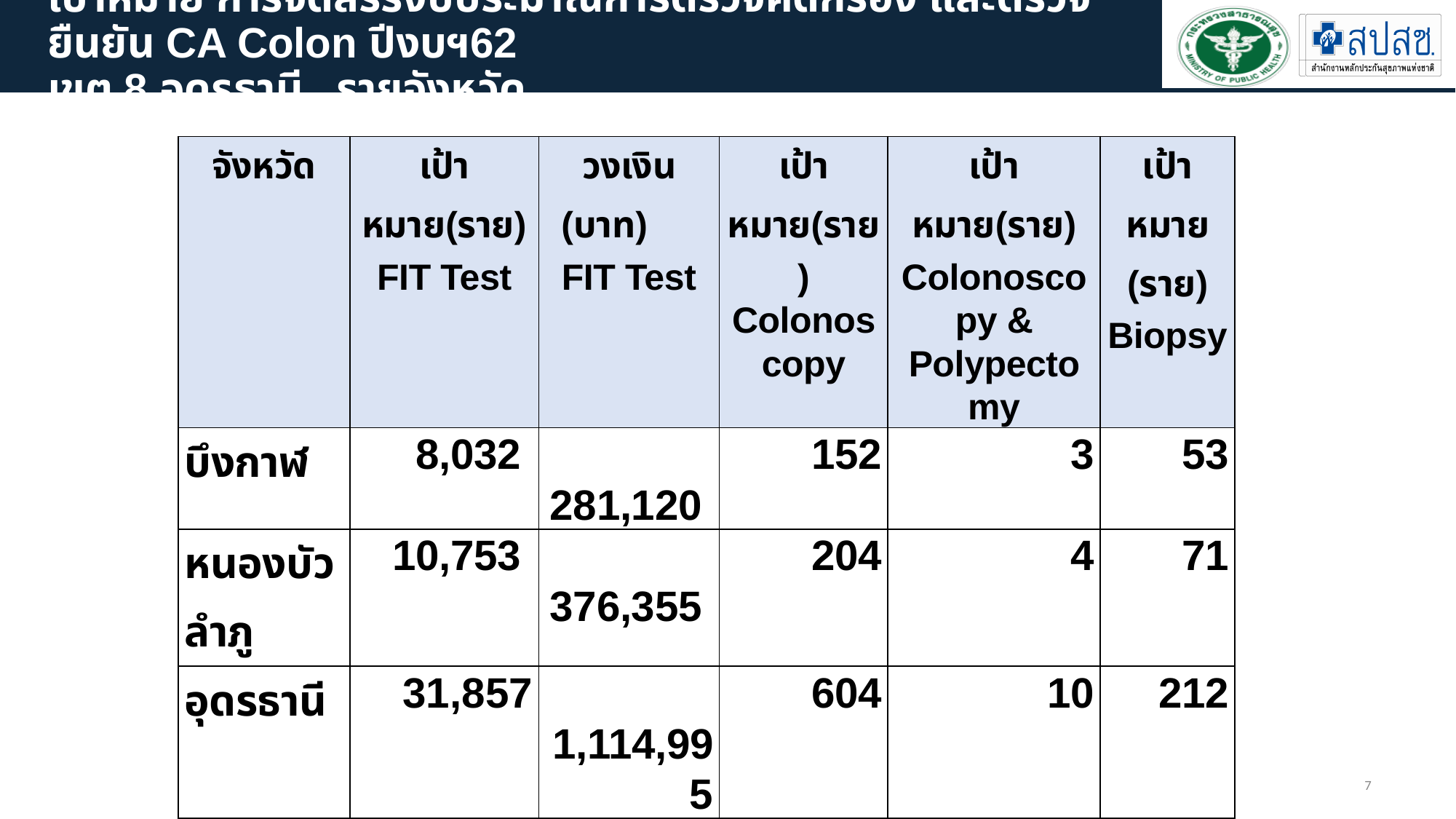

# เป้าหมาย การจัดสรรงบประมาณการตรวจคัดกรอง และตรวจยืนยัน CA Colon ปีงบฯ62 เขต 8 อุดรธานี   รายจังหวัด
| จังหวัด |  | เป้าหมาย(ราย) FIT Test | วงเงิน (บาท) FIT Test | เป้าหมาย(ราย) Colonoscopy | เป้าหมาย(ราย) Colonoscopy & Polypectomy | เป้าหมาย (ราย) Biopsy |
| --- | --- | --- | --- | --- | --- | --- |
| บึงกาฬ |  | 8,032 | 281,120 | 152 | 3 | 53 |
| หนองบัวลำภู |  | 10,753 | 376,355 | 204 | 4 | 71 |
| อุดรธานี |  | 31,857 | 1,114,995 | 604 | 10 | 212 |
| เลย |  | 14,347 | 502,145 | 272 | 5 | 95 |
| หนองคาย |  | 10,645 | 372,575 | 202 | 4 | 71 |
| สกลนคร |  | 22,056 | 771,960 | 418 | 7 | 147 |
| นครพนม |  | 13,615 | 476,525 | 258 | 4 | 91 |
| รวมเขต |  | 111,305 | 3,895,675 | 2,110 | 37 | 740 |
7